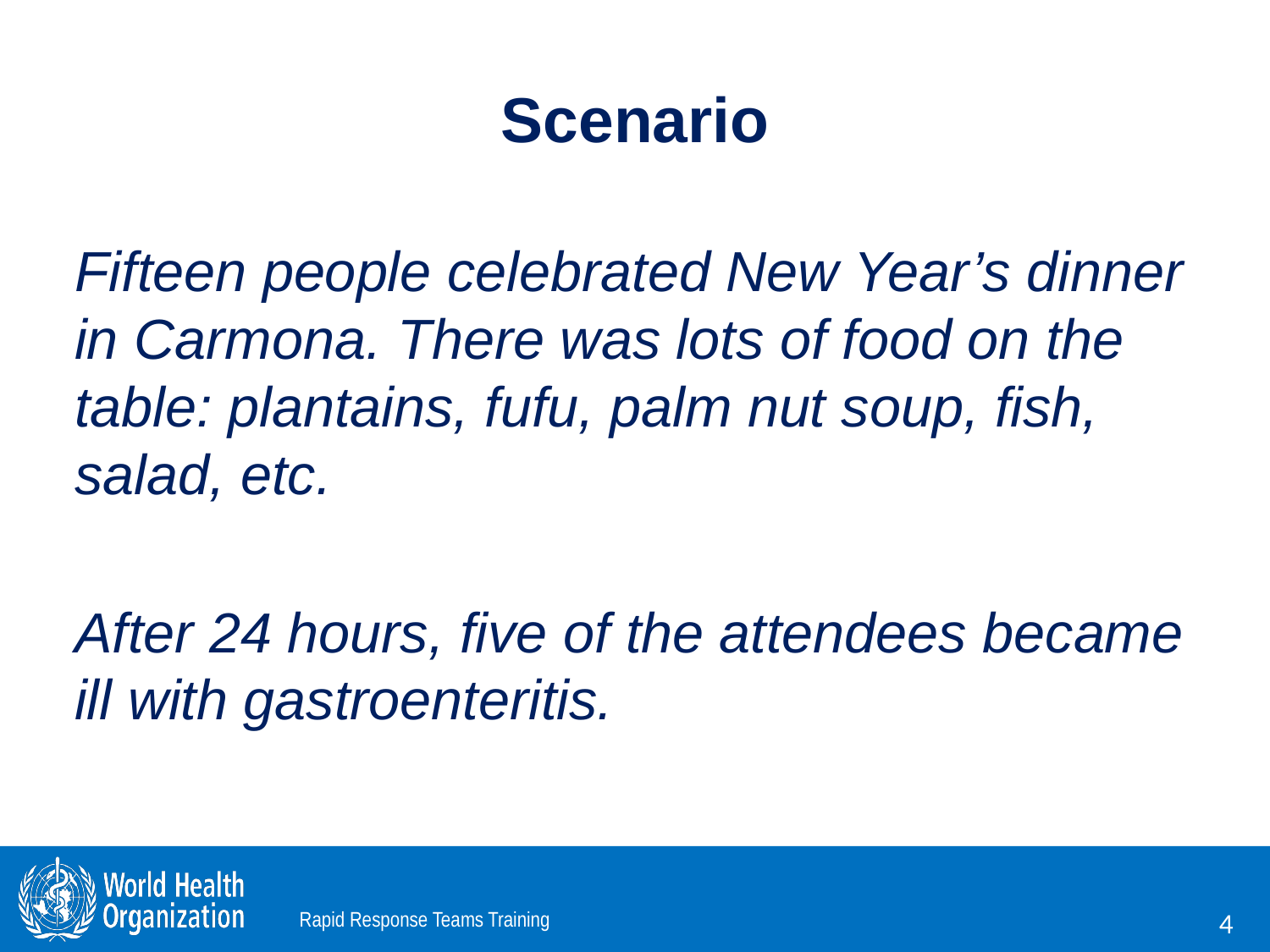

# Scenario
Fifteen people celebrated New Year’s dinner in Carmona. There was lots of food on the table: plantains, fufu, palm nut soup, fish, salad, etc.

After 24 hours, five of the attendees became ill with gastroenteritis.